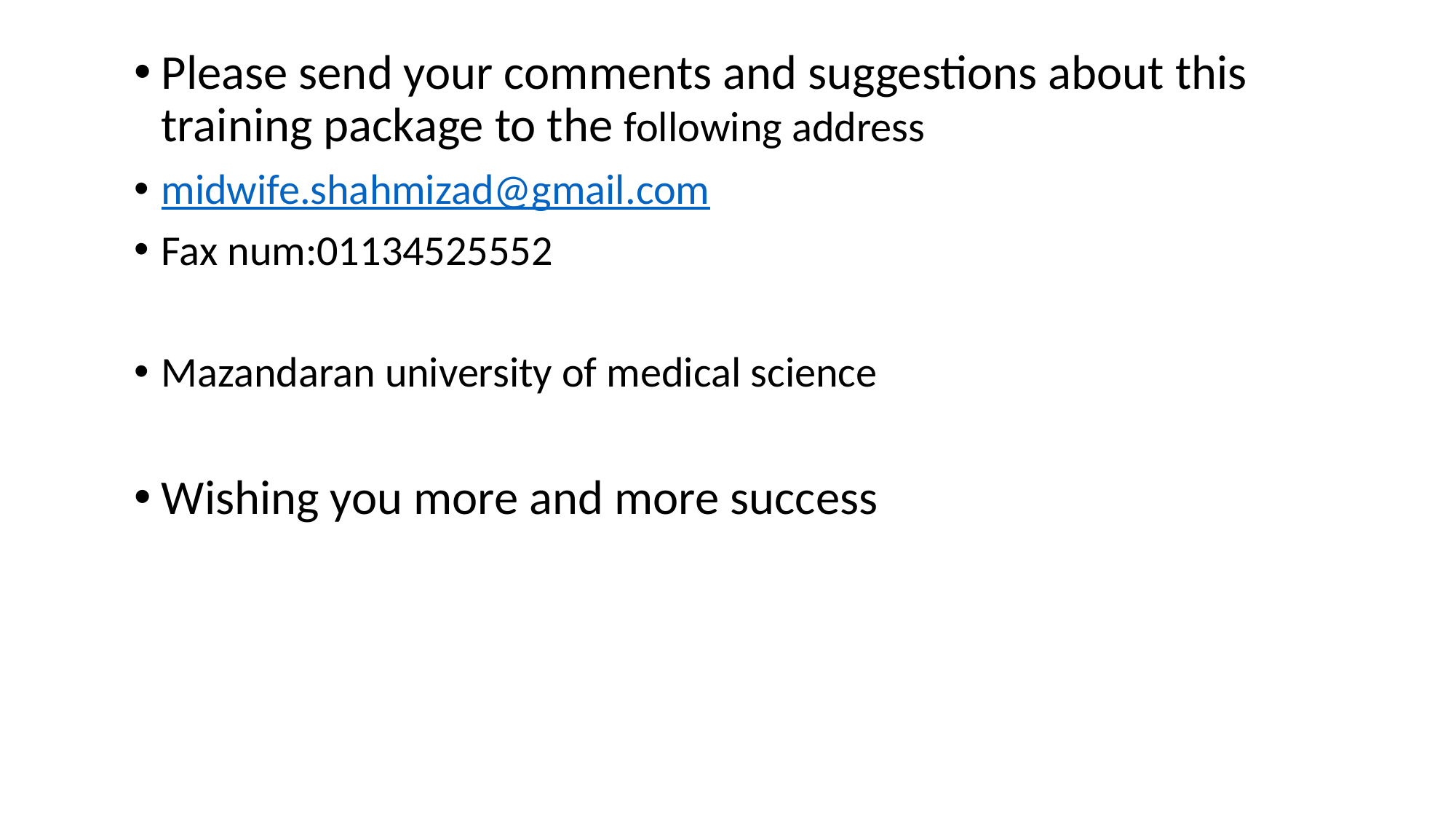

Please send your comments and suggestions about this training package to the following address
midwife.shahmizad@gmail.com
Fax num:01134525552

Mazandaran university of medical science

Wishing you more and more success